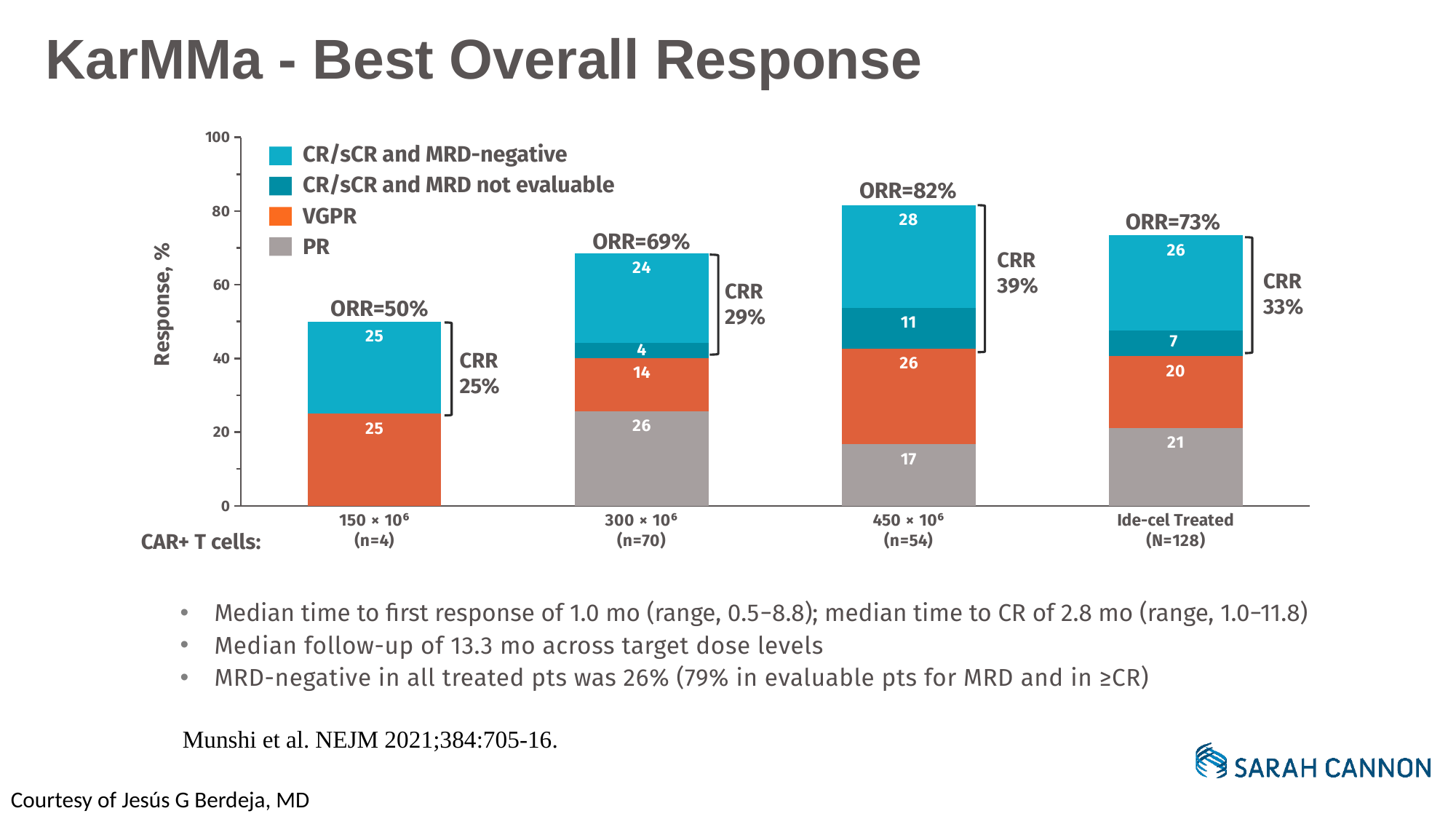

# KarMMa - Best Overall Response

### Chart

| Category | PR | VGPR | CR/sCR | CR/sCR - MRD– |
|---|---|---|---|---|
| 150 × 10⁶
(n=4) | None | 25.0 | None | 25.0 |
| 300 × 10⁶
(n=70) | 25.7 | 14.3 | 4.300000000000001 | 24.3 |
| 450 × 10⁶
(n=54) | 16.7 | 25.9 | 11.099999999999998 | 27.8 |
| Ide-cel Treated
(N=128) | 21.1 | 19.5 | 6.9999999999999964 | 25.8 |
CR/sCR and MRD-negative
CR/sCR and MRD not evaluable
VGPR
PR

ORR=82%
ORR=73%

ORR=69%

CRR
39%

CRR
33%
CRR
29%
ORR=50%

CRR
25%
CAR+ T cells:
Median time to first response of 1.0 mo (range, 0.5−8.8); median time to CR of 2.8 mo (range, 1.0−11.8)
Median follow-up of 13.3 mo across target dose levels
MRD-negative in all treated pts was 26% (79% in evaluable pts for MRD and in ≥CR)
Munshi et al. NEJM 2021;384:705-16.
Courtesy of Jesús G Berdeja, MD